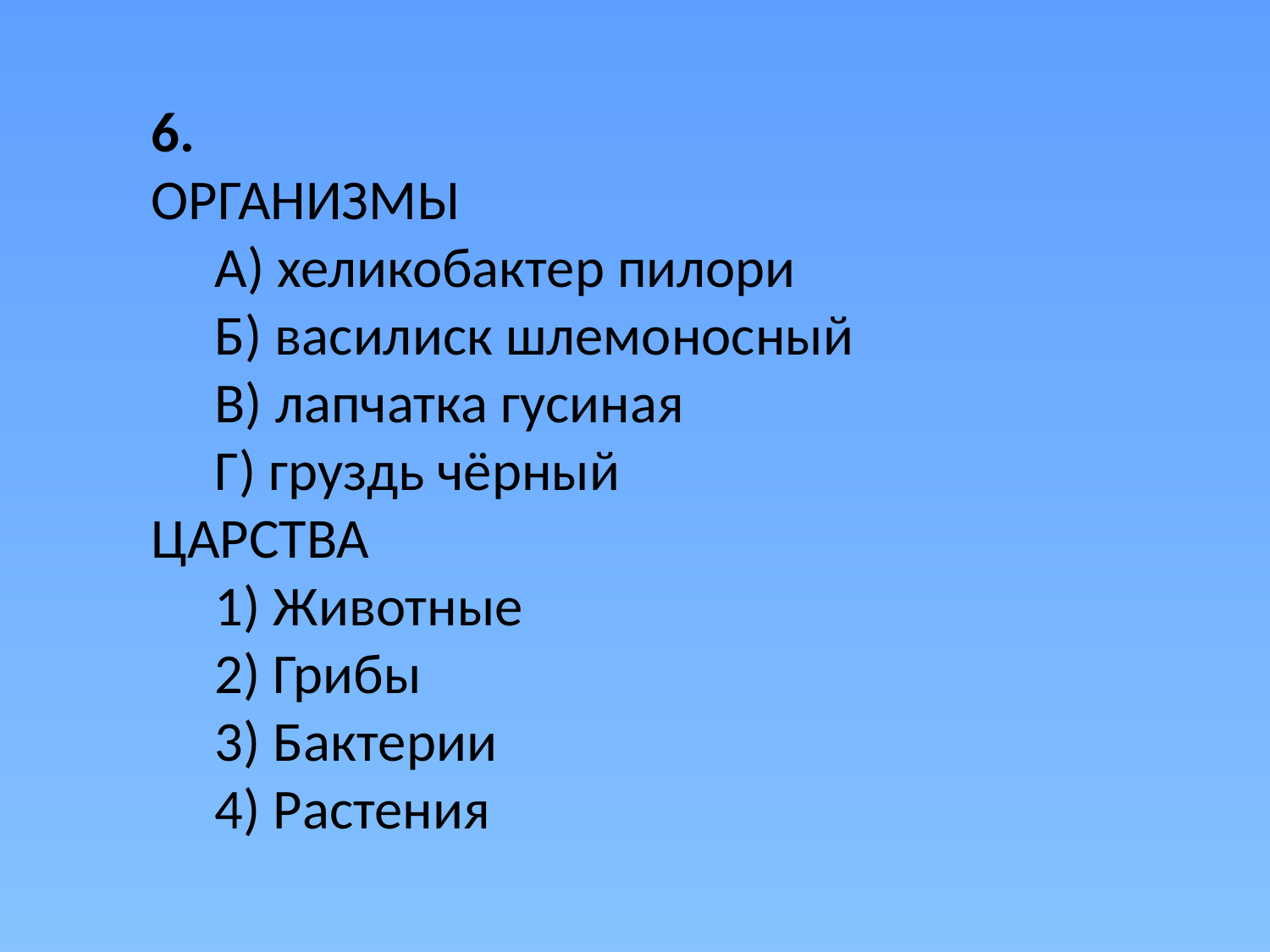

6.
ОРГАНИЗМЫ
А) хеликобактер пилори
Б) василиск шлемоносный
В) лапчатка гусиная
Г) груздь чёрный
ЦАРСТВА
1) Животные
2) Грибы
3) Бактерии
4) Растения